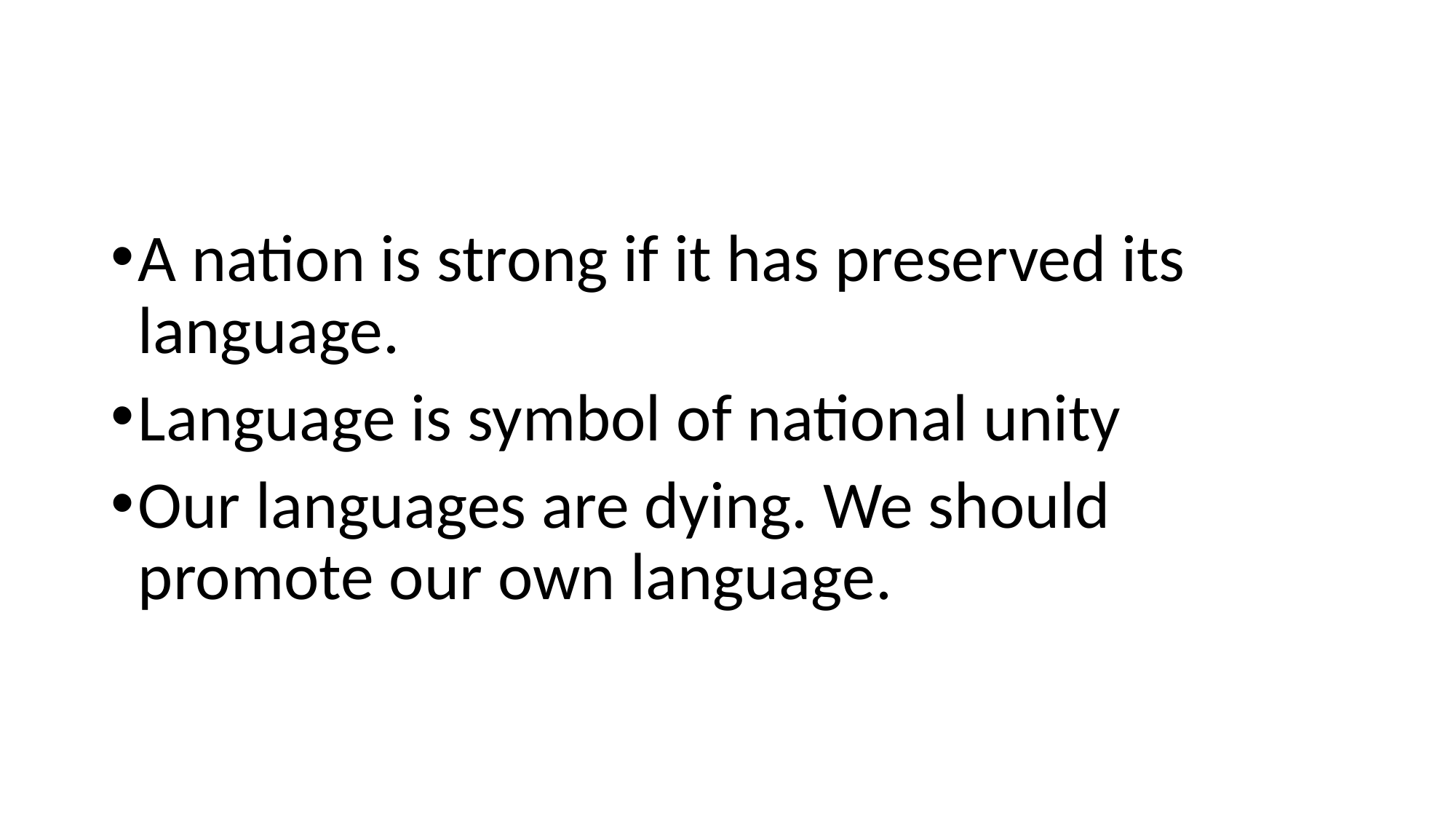

#
A nation is strong if it has preserved its language.
Language is symbol of national unity
Our languages are dying. We should promote our own language.